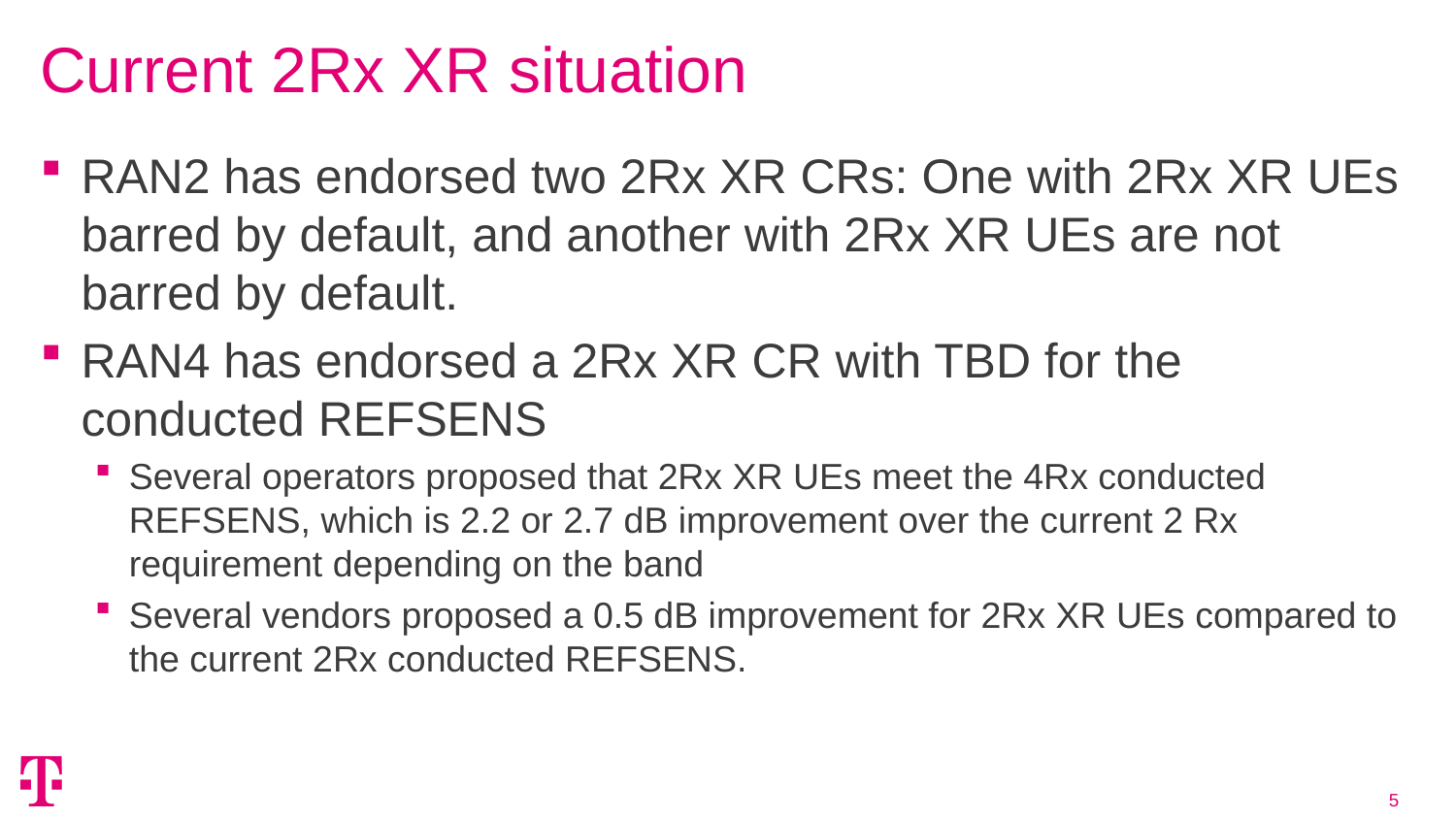

# Current 2Rx XR situation
RAN2 has endorsed two 2Rx XR CRs: One with 2Rx XR UEs barred by default, and another with 2Rx XR UEs are not barred by default.
RAN4 has endorsed a 2Rx XR CR with TBD for the conducted REFSENS
Several operators proposed that 2Rx XR UEs meet the 4Rx conducted REFSENS, which is 2.2 or 2.7 dB improvement over the current 2 Rx requirement depending on the band
Several vendors proposed a 0.5 dB improvement for 2Rx XR UEs compared to the current 2Rx conducted REFSENS.